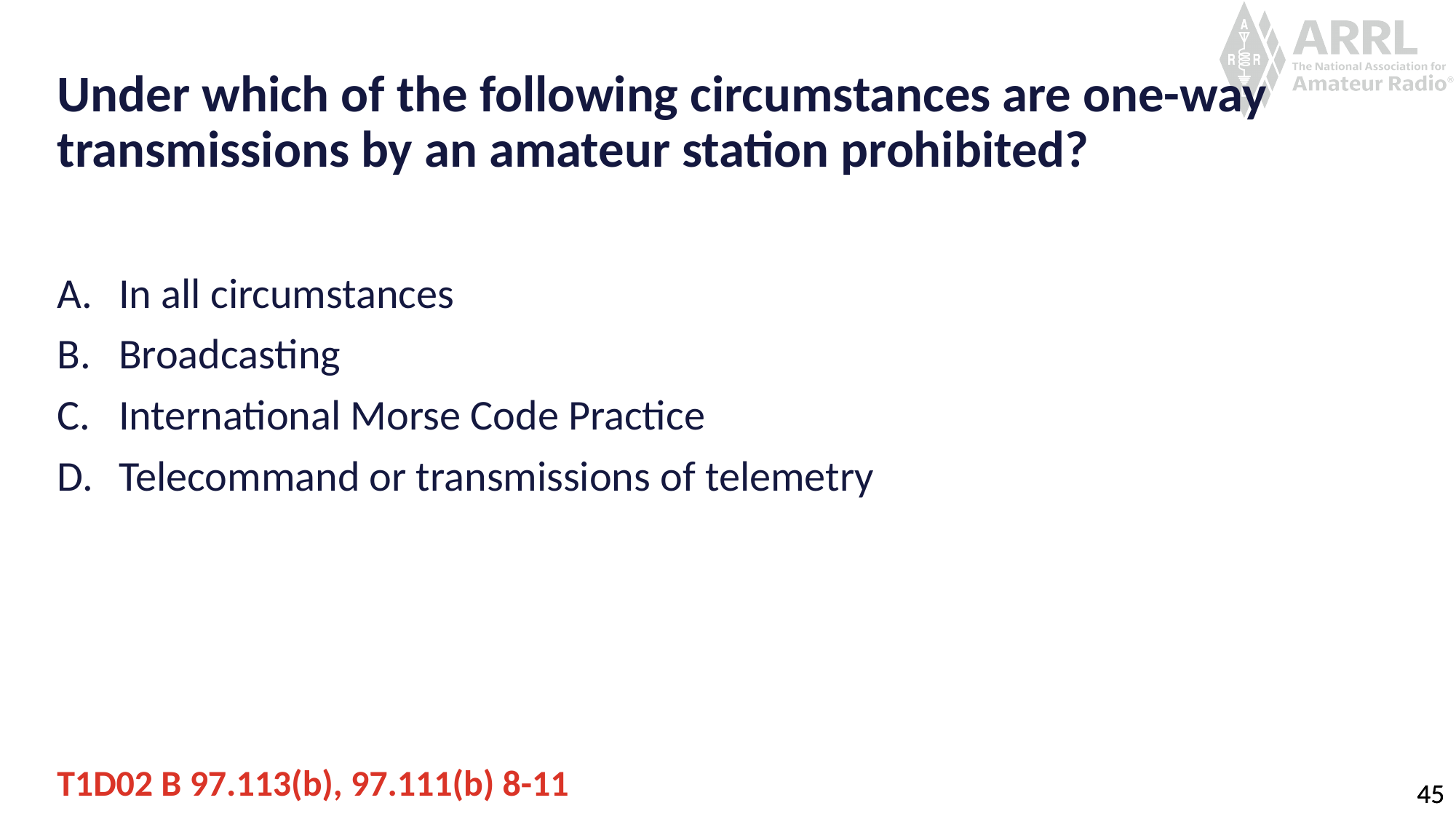

# Under which of the following circumstances are one-way transmissions by an amateur station prohibited?
In all circumstances
Broadcasting
International Morse Code Practice
Telecommand or transmissions of telemetry
T1D02 B 97.113(b), 97.111(b) 8-11